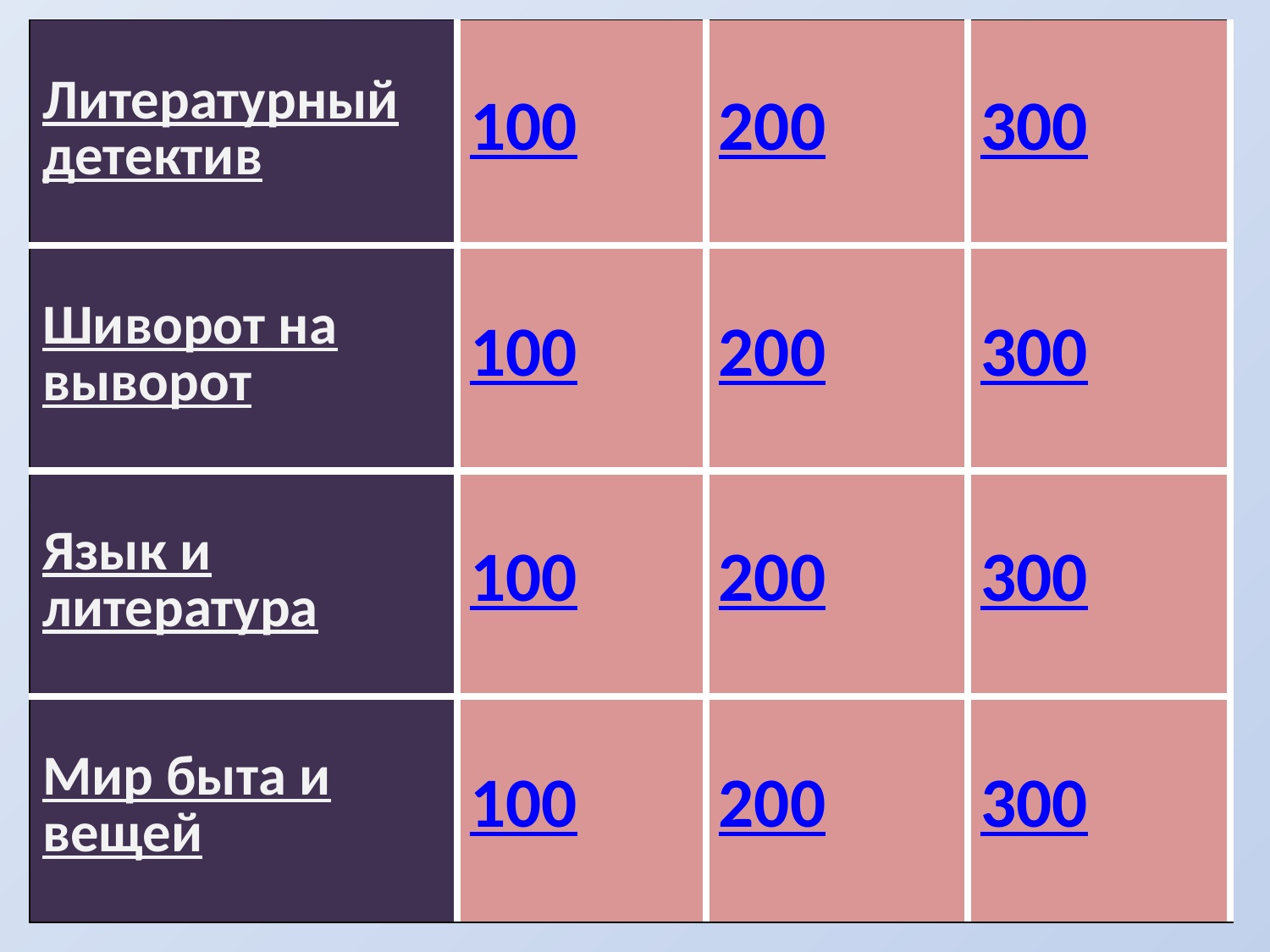

| Литературный детектив | 100 | 200 | 300 |
| --- | --- | --- | --- |
| Шиворот на выворот | 100 | 200 | 300 |
| Язык и литература | 100 | 200 | 300 |
| Мир быта и вещей | 100 | 200 | 300 |